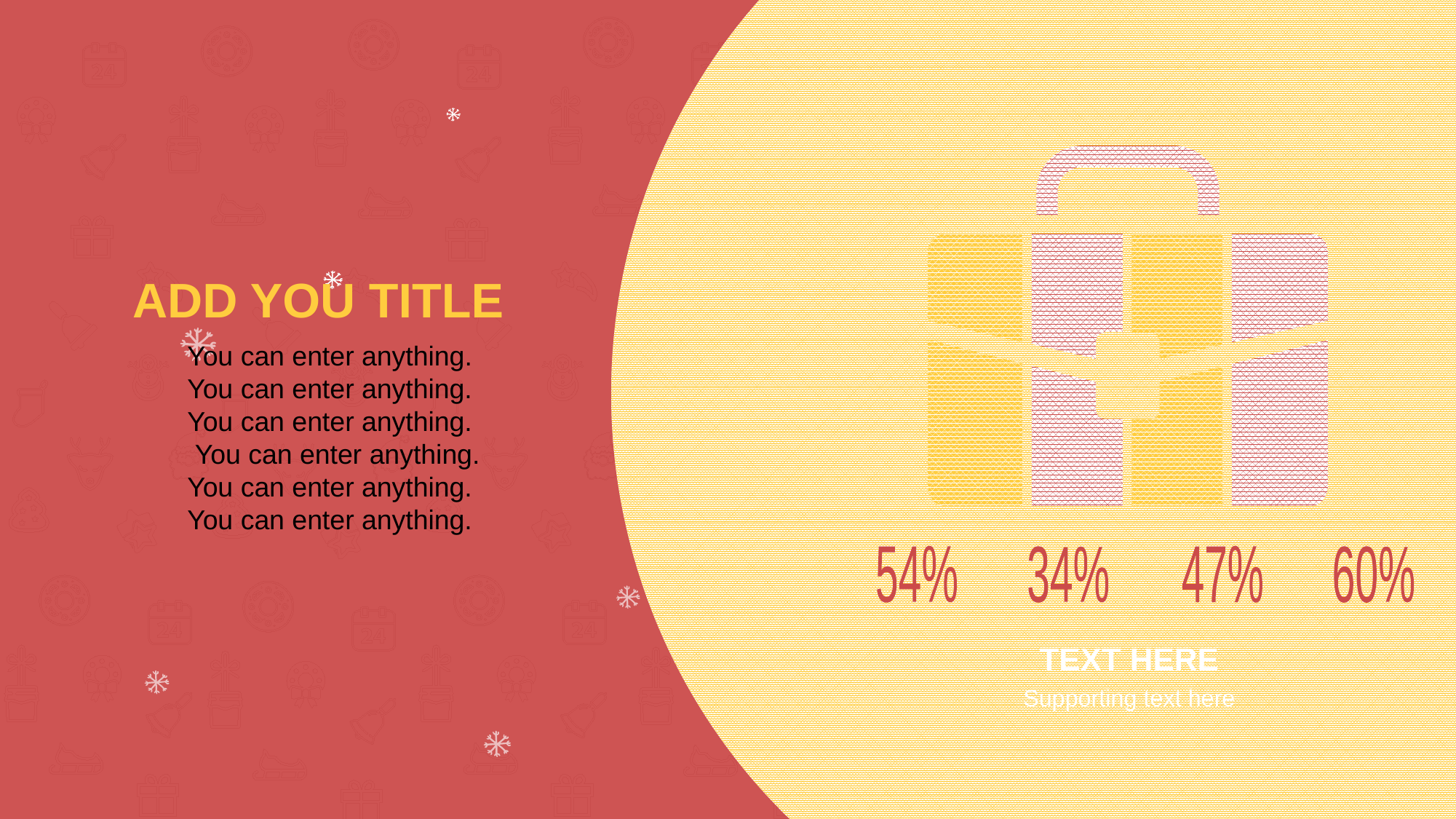

54%
47%
34%
60%

TEXT HERE
Supporting text here
ADD YOU TITLE
You can enter anything.
You can enter anything.
You can enter anything.
 You can enter anything.
You can enter anything.
You can enter anything.